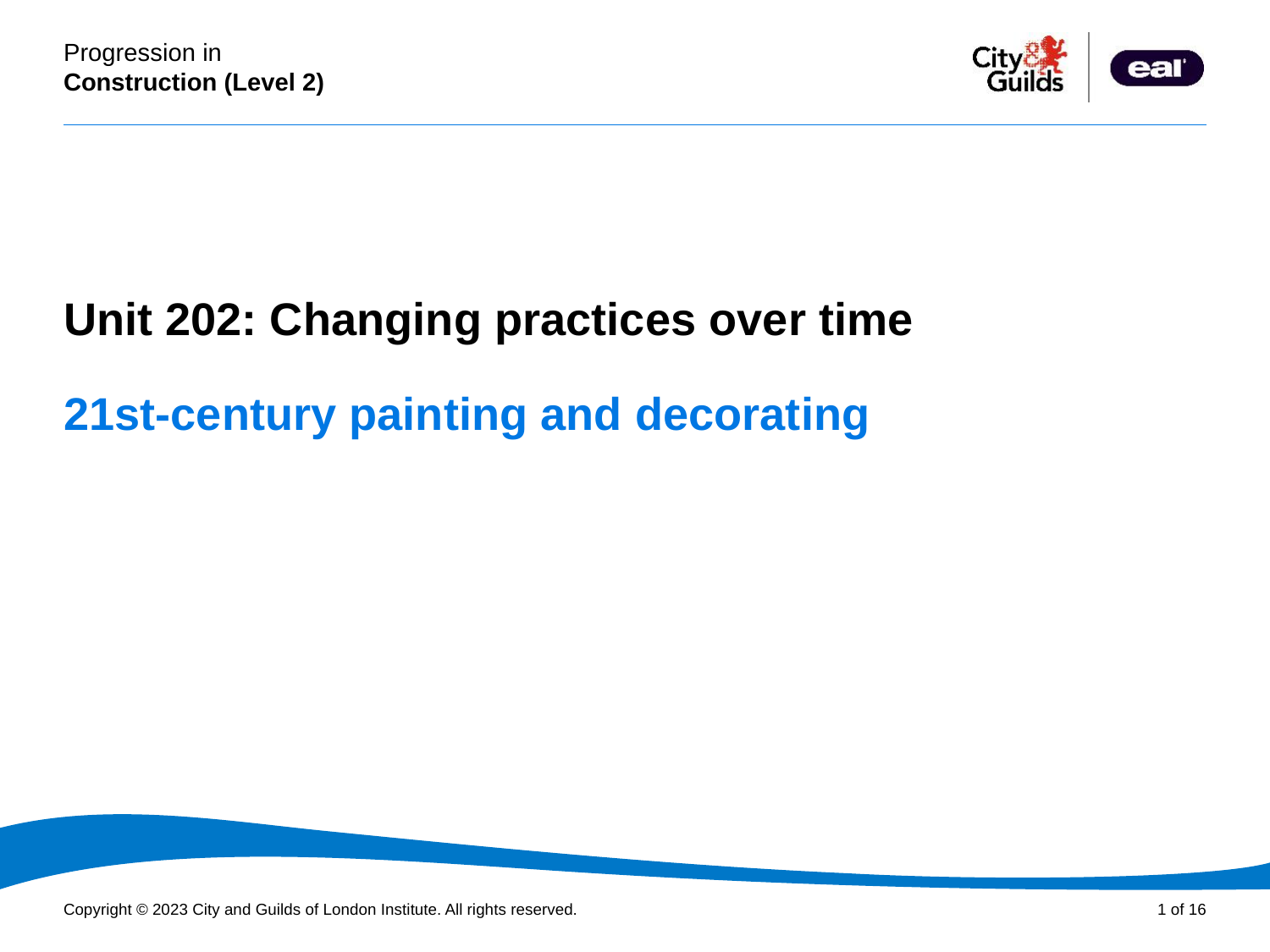

PowerPoint presentation
Unit 202: Changing practices over time
# 21st-century painting and decorating